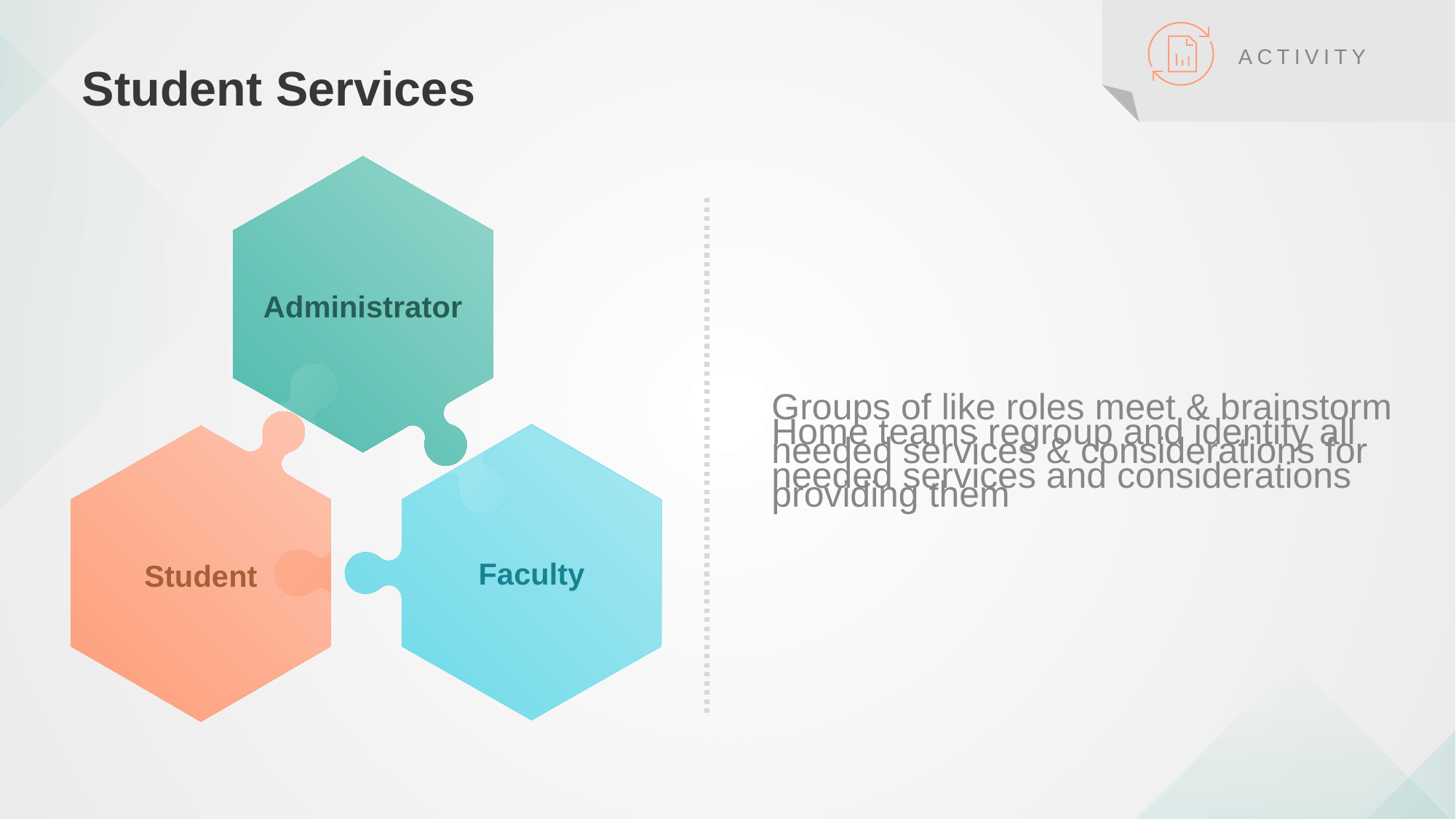

# Student Services
ACTIVITY

Administrator
Groups of like roles meet & brainstorm needed services & considerations for providing them
Home teams regroup and identify all needed services and considerations

Faculty
Student